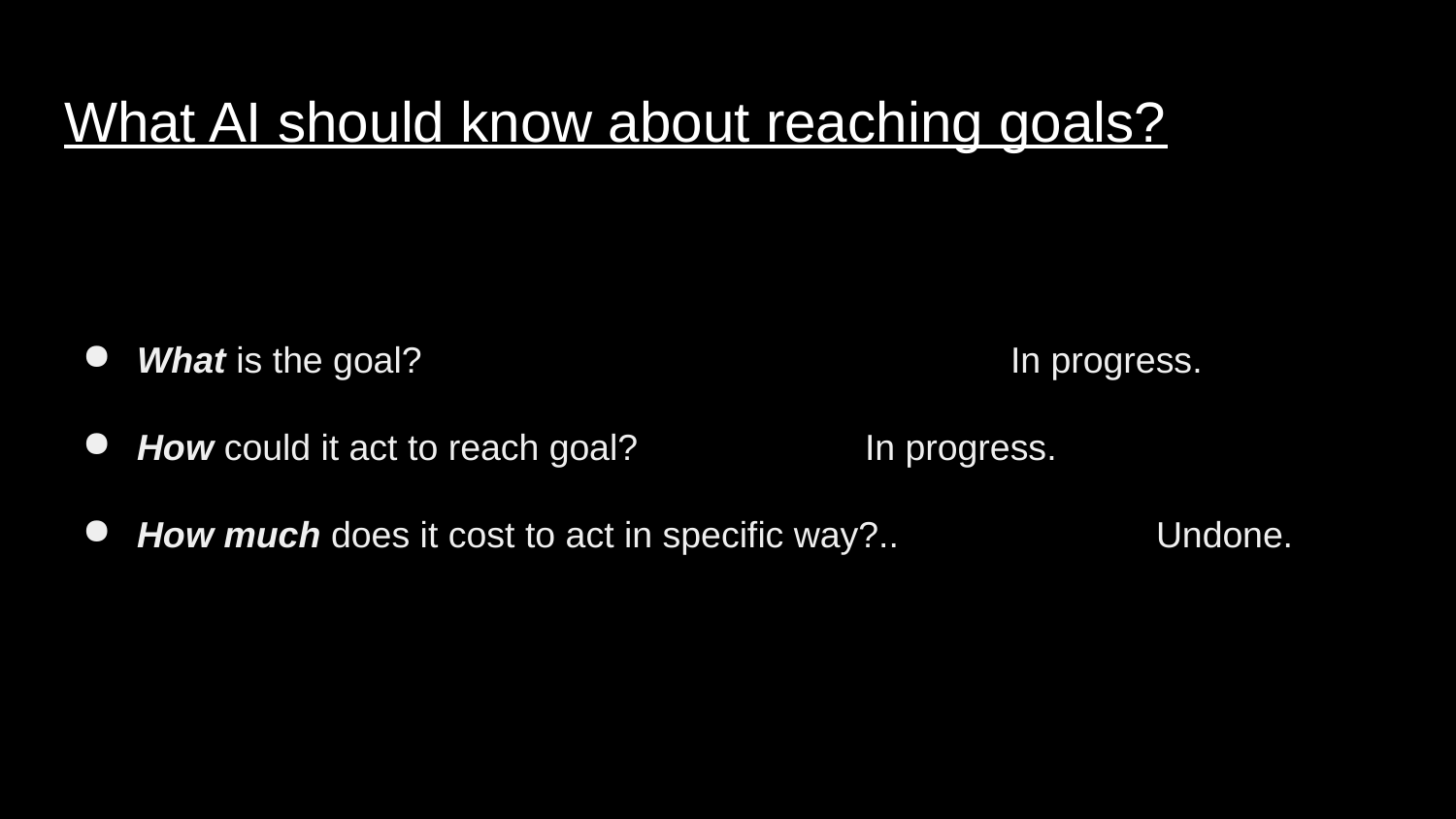

# What AI should know about reaching goals?
What is the goal?					In progress.
How could it act to reach goal?		In progress.
How much does it cost to act in specific way?..		Undone.